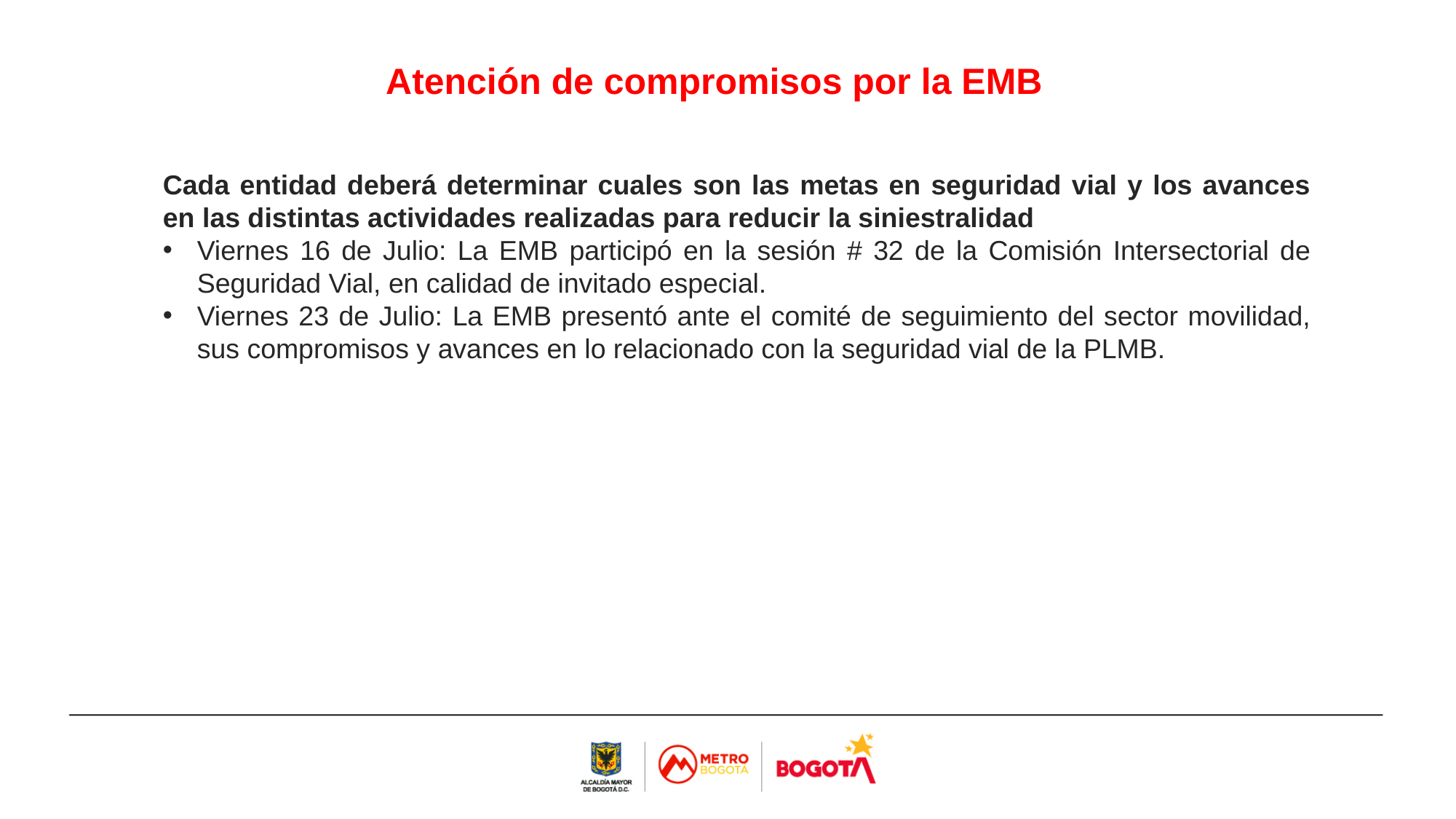

Atención de compromisos por la EMB
Cada entidad deberá determinar cuales son las metas en seguridad vial y los avances en las distintas actividades realizadas para reducir la siniestralidad
Viernes 16 de Julio: La EMB participó en la sesión # 32 de la Comisión Intersectorial de Seguridad Vial, en calidad de invitado especial.
Viernes 23 de Julio: La EMB presentó ante el comité de seguimiento del sector movilidad, sus compromisos y avances en lo relacionado con la seguridad vial de la PLMB.